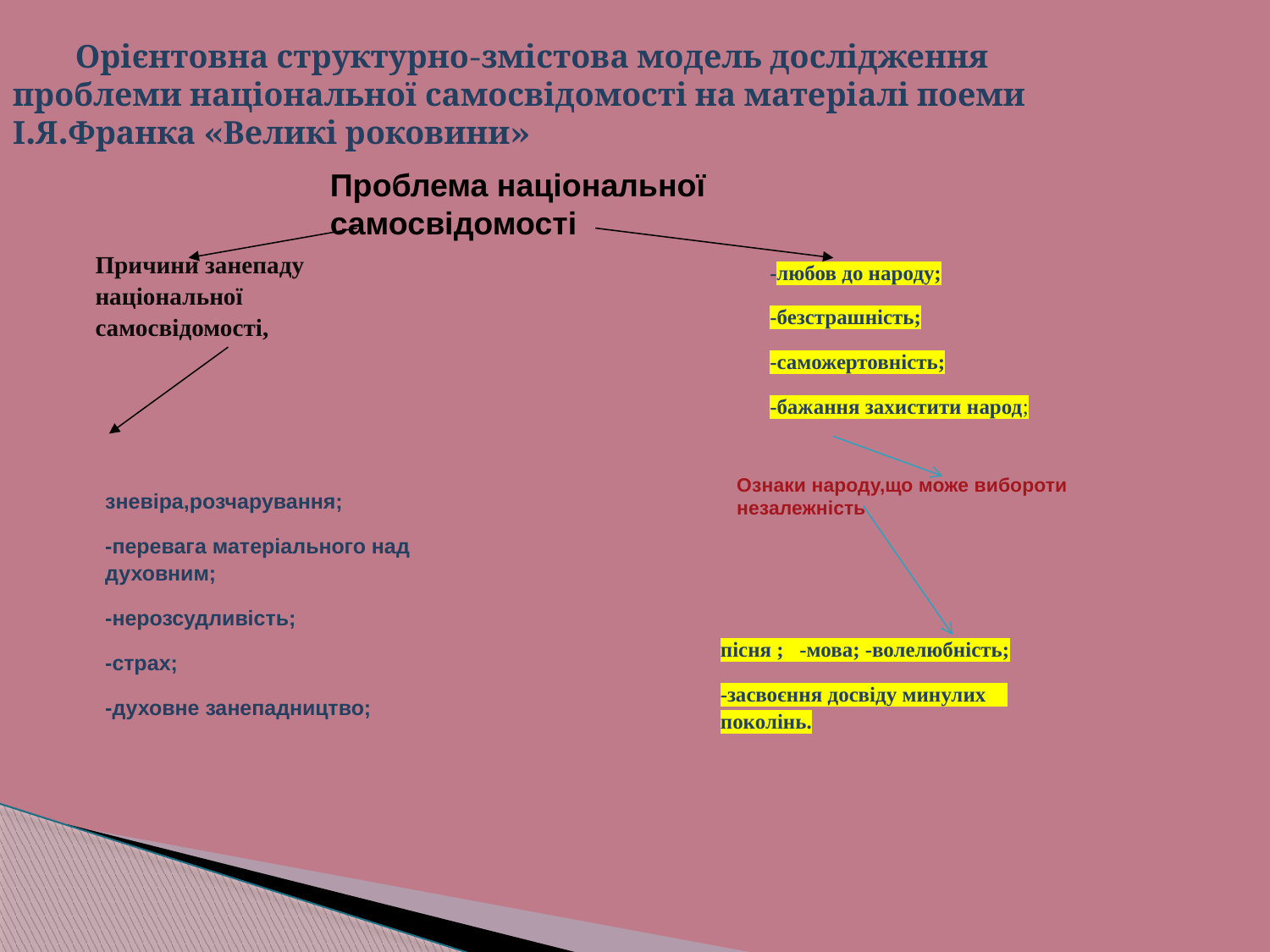

Орієнтовна структурно-змістова модель дослідження проблеми національної самосвідомості на матеріалі поеми І.Я.Франка «Великі роковини»

#

Проблема національної самосвідомості

| Причини занепаду національної самосвідомості, |
| --- |
| -любов до народу; -безстрашність; -саможертовність; -бажання захистити народ; |
| --- |

Ознаки народу,що може вибороти незалежність
| зневіра,розчарування; -перевага матеріального над духовним; -нерозсудливість; -страх; -духовне занепадництво; |
| --- |
| пісня ; -мова; -волелюбність; -засвоєння досвіду минулих поколінь. |
| --- |